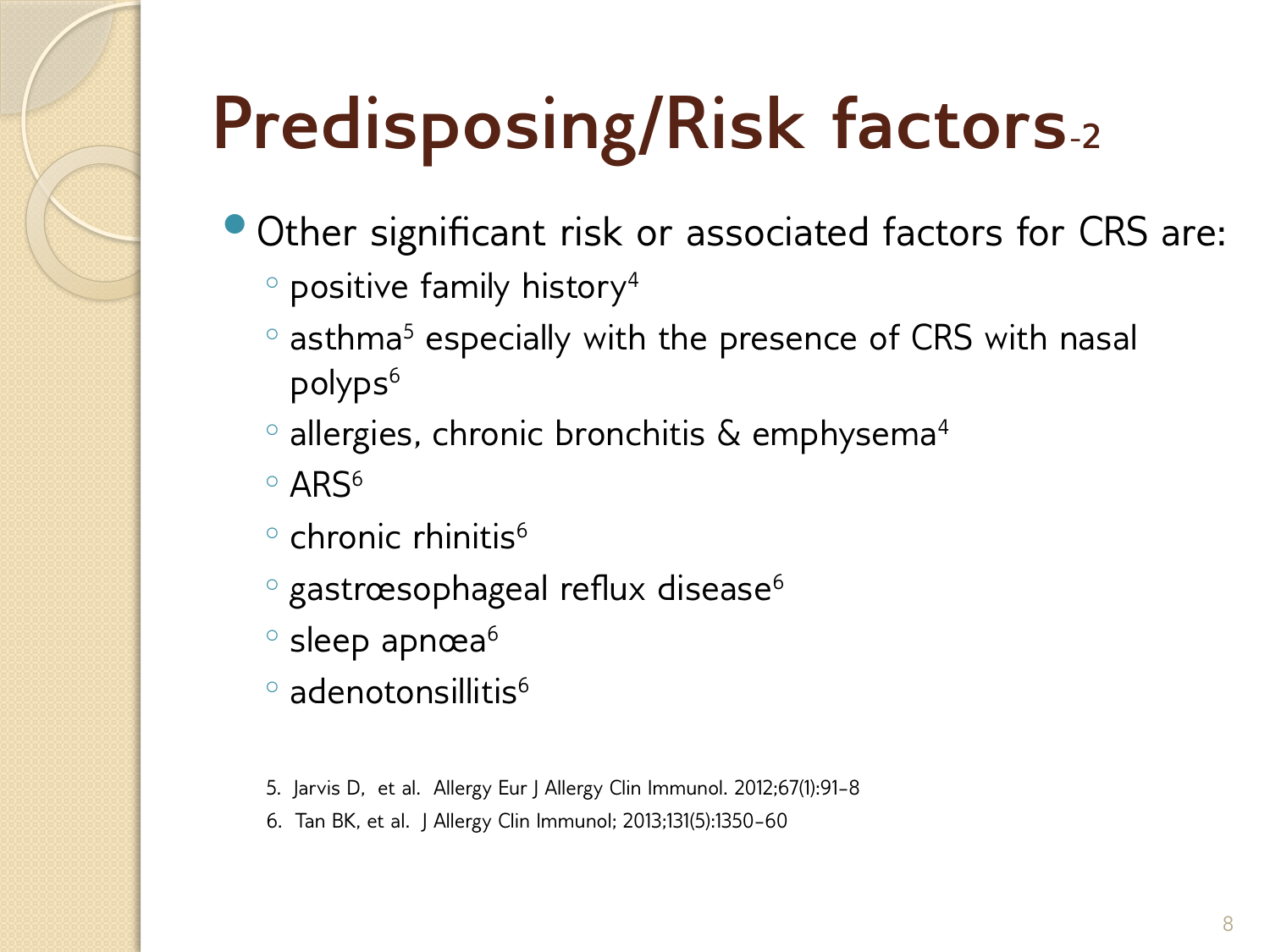

# Predisposing/Risk factors-2
Other significant risk or associated factors for CRS are:
positive family history4
asthma5 especially with the presence of CRS with nasal polyps6
allergies, chronic bronchitis & emphysema4
ARS6
chronic rhinitis6
gastroesophageal reflux disease6
sleep apnoea6
adenotonsillitis6

       5.  Jarvis D,  et al.  Allergy Eur J Allergy Clin Immunol. 2012;67(1):91–8
       6.  Tan BK, et al.  J Allergy Clin Immunol; 2013;131(5):1350–60

8